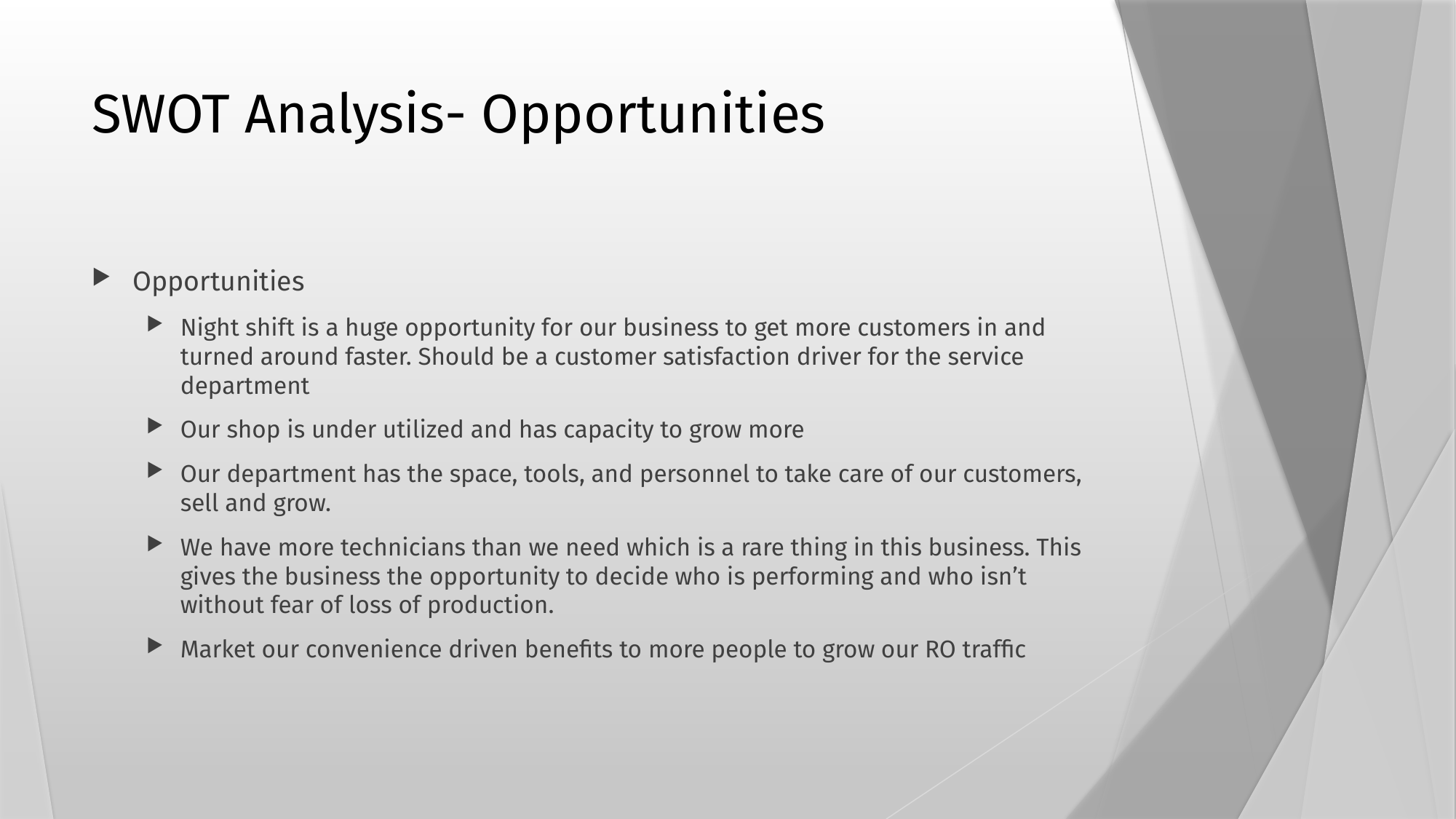

# SWOT Analysis- Opportunities
Opportunities
Night shift is a huge opportunity for our business to get more customers in and turned around faster. Should be a customer satisfaction driver for the service department
Our shop is under utilized and has capacity to grow more
Our department has the space, tools, and personnel to take care of our customers, sell and grow.
We have more technicians than we need which is a rare thing in this business. This gives the business the opportunity to decide who is performing and who isn’t without fear of loss of production.
Market our convenience driven benefits to more people to grow our RO traffic